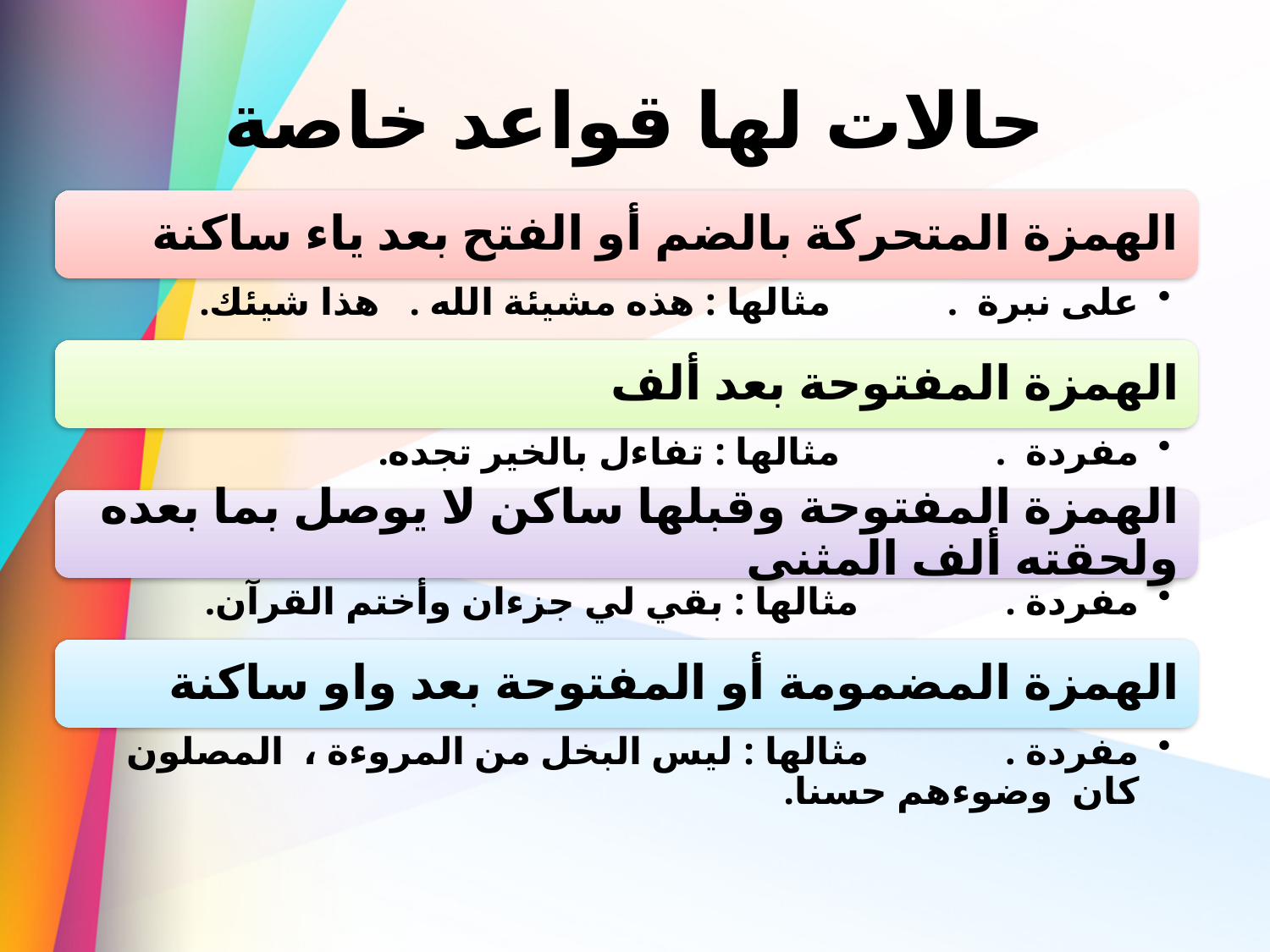

# حالات لها قواعد خاصة
الهمزة المتحركة بالضم أو الفتح بعد ياء ساكنة
على نبرة  .            مثالها : هذه مشيئة الله .   هذا شيئك.
الهمزة المفتوحة بعد ألف
مفردة  .                مثالها : تفاءل بالخير تجده.
الهمزة المفتوحة وقبلها ساكن لا يوصل بما بعده ولحقته ألف المثنى
مفردة .               مثالها : بقي لي جزءان وأختم القرآن.
الهمزة المضمومة أو المفتوحة بعد واو ساكنة
مفردة .              مثالها : ليس البخل من المروءة ،  المصلون كان  وضوءهم حسنا.